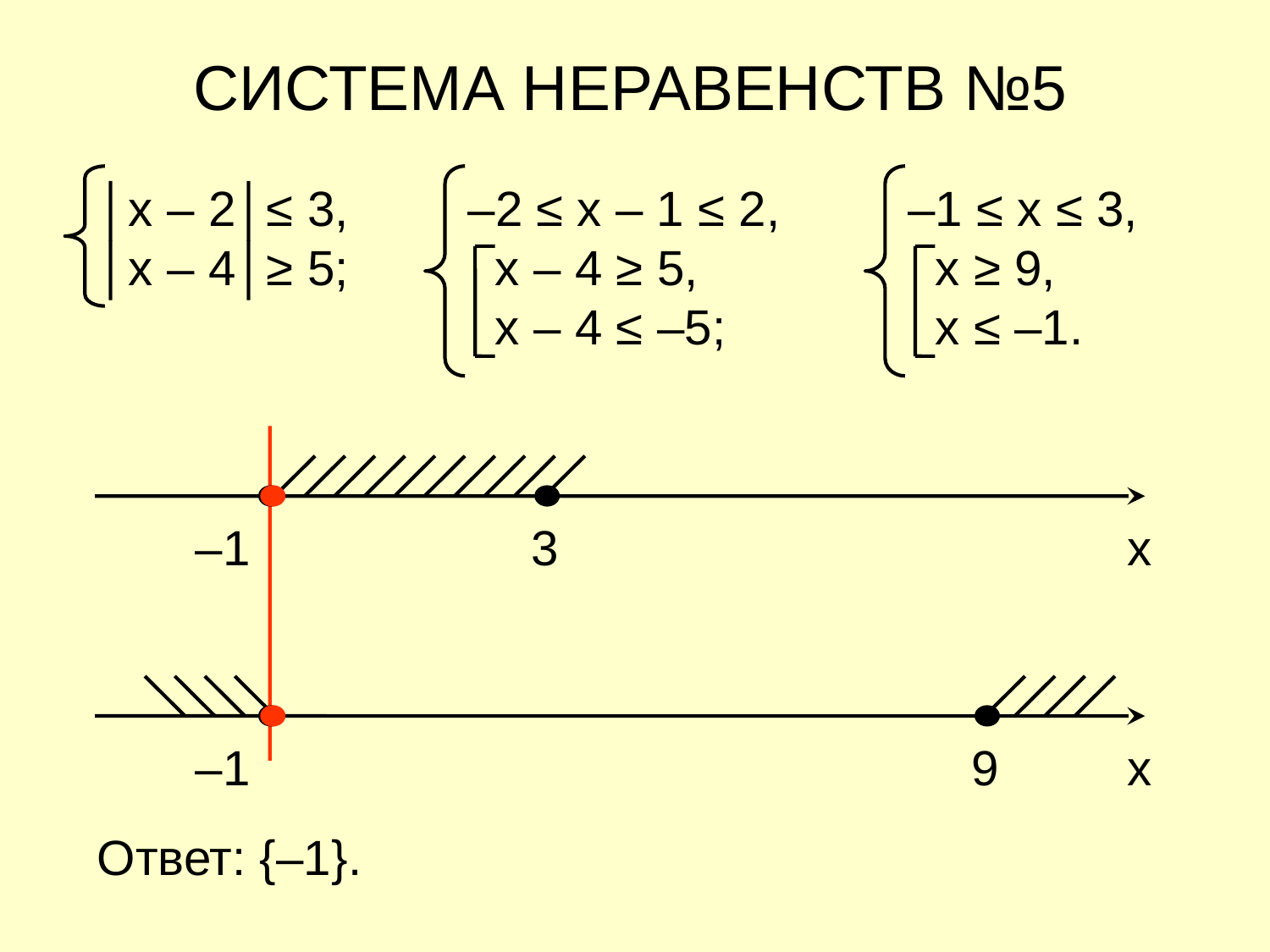

СИСТЕМА НЕРАВЕНСТВ №5

│х – 2│≤ 3,
│х – 4│≥ 5;

–2 ≤ х – 1 ≤ 2,
  х – 4 ≥ 5,
  х – 4 ≤ –5;

–1 ≤ х ≤ 3,
  х ≥ 9,
  х ≤ –1.

3

–1
х

9

–1
х
Ответ: {–1}.